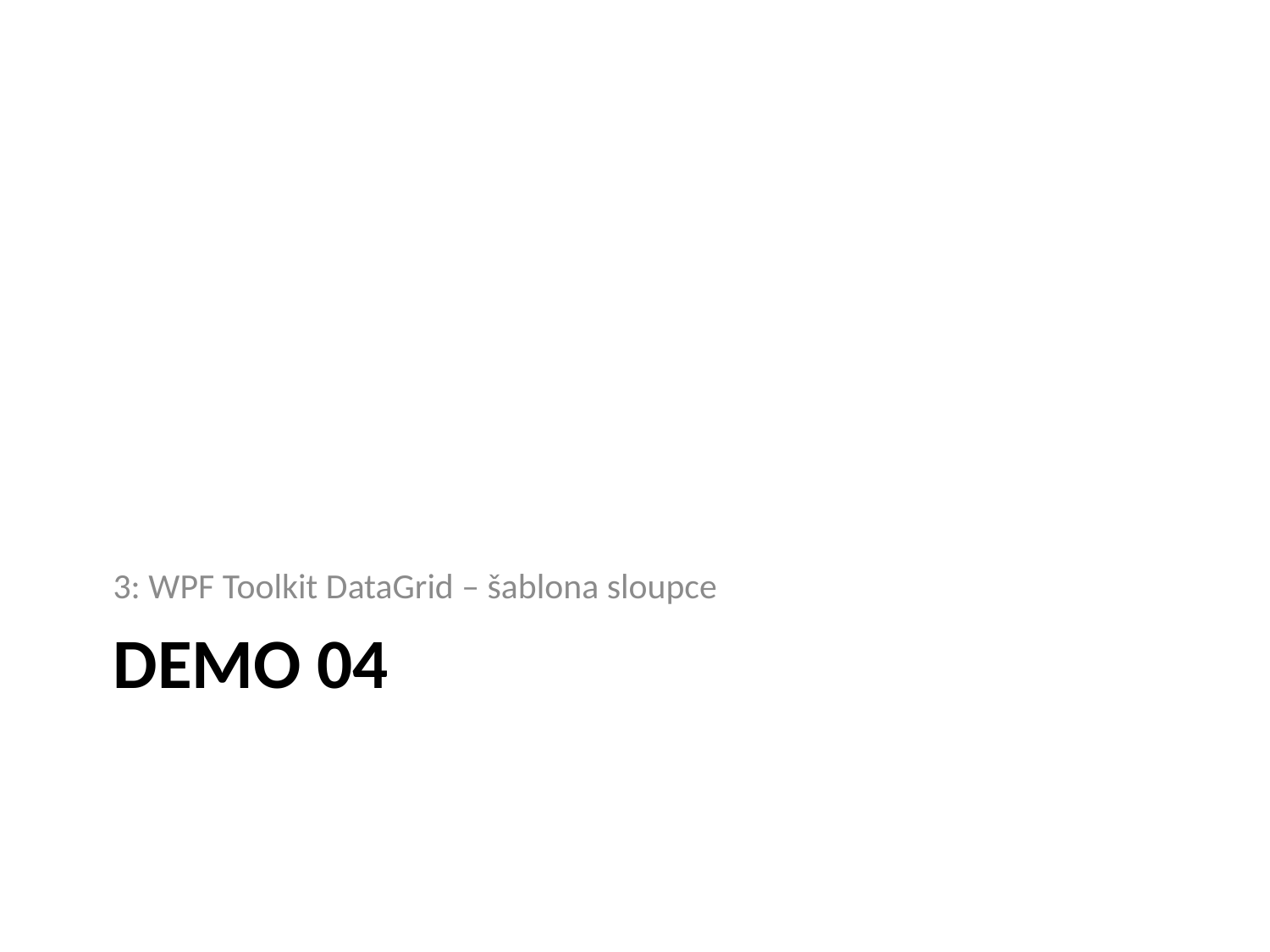

3: WPF Toolkit DataGrid – šablona sloupce
# DEMO 04